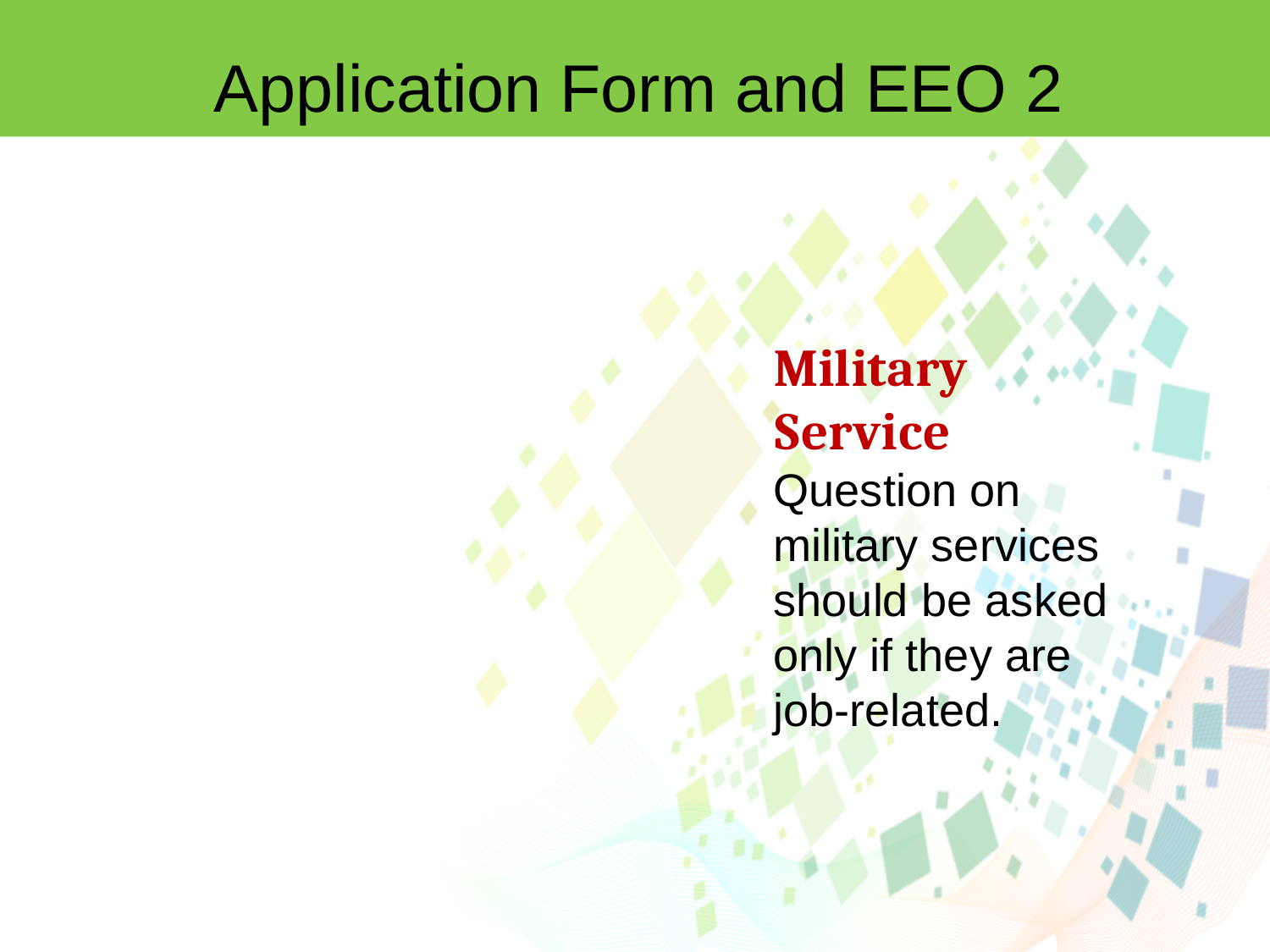

Application Form and EEO 2
Military Service
Question on military services should be asked only if they are job-related.